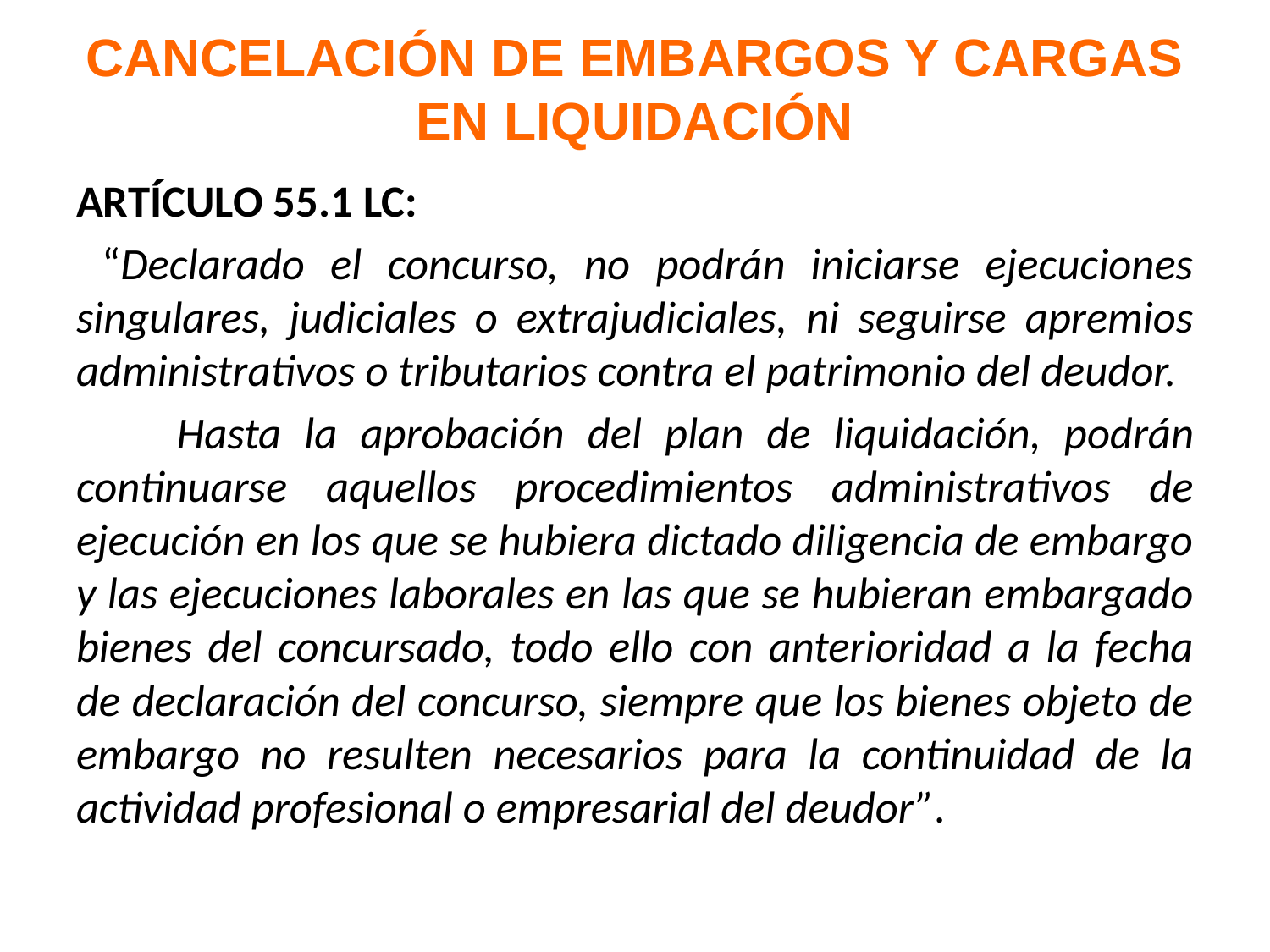

# CANCELACIÓN DE EMBARGOS Y CARGAS EN LIQUIDACIÓN
ARTÍCULO 55.1 LC:
 “Declarado el concurso, no podrán iniciarse ejecuciones singulares, judiciales o extrajudiciales, ni seguirse apremios administrativos o tributarios contra el patrimonio del deudor.
	Hasta la aprobación del plan de liquidación, podrán continuarse aquellos procedimientos administrativos de ejecución en los que se hubiera dictado diligencia de embargo y las ejecuciones laborales en las que se hubieran embargado bienes del concursado, todo ello con anterioridad a la fecha de declaración del concurso, siempre que los bienes objeto de embargo no resulten necesarios para la continuidad de la actividad profesional o empresarial del deudor”.